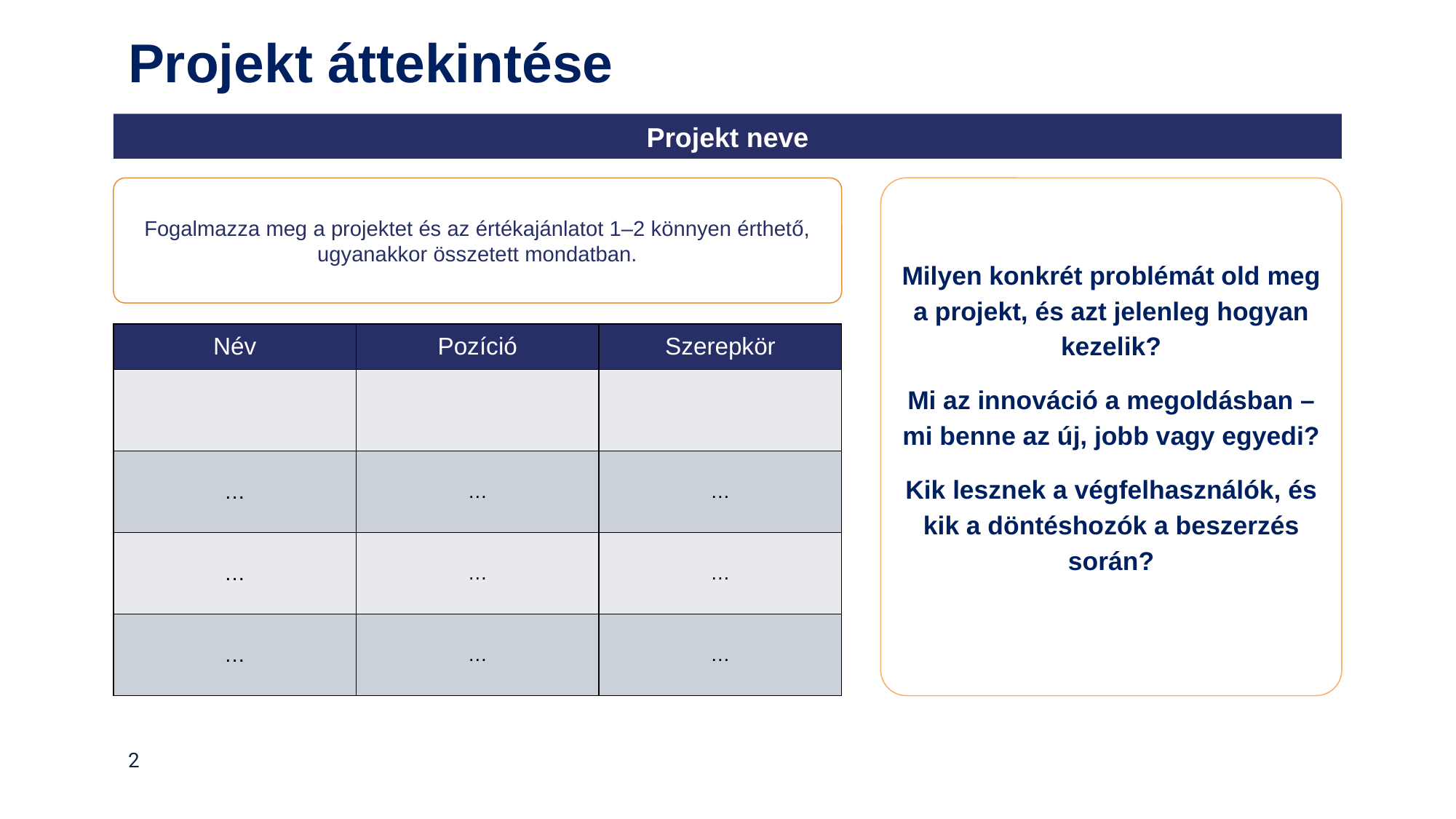

# Projekt áttekintése
Projekt neve
Fogalmazza meg a projektet és az értékajánlatot 1–2 könnyen érthető, ugyanakkor összetett mondatban.
Milyen konkrét problémát old meg a projekt, és azt jelenleg hogyan kezelik?
Mi az innováció a megoldásban – mi benne az új, jobb vagy egyedi?
Kik lesznek a végfelhasználók, és kik a döntéshozók a beszerzés során?

| Név | Pozíció | Szerepkör |
| --- | --- | --- |
|  |  |  |
| … | … | … |
| … | … | … |
| … | … | … |
2